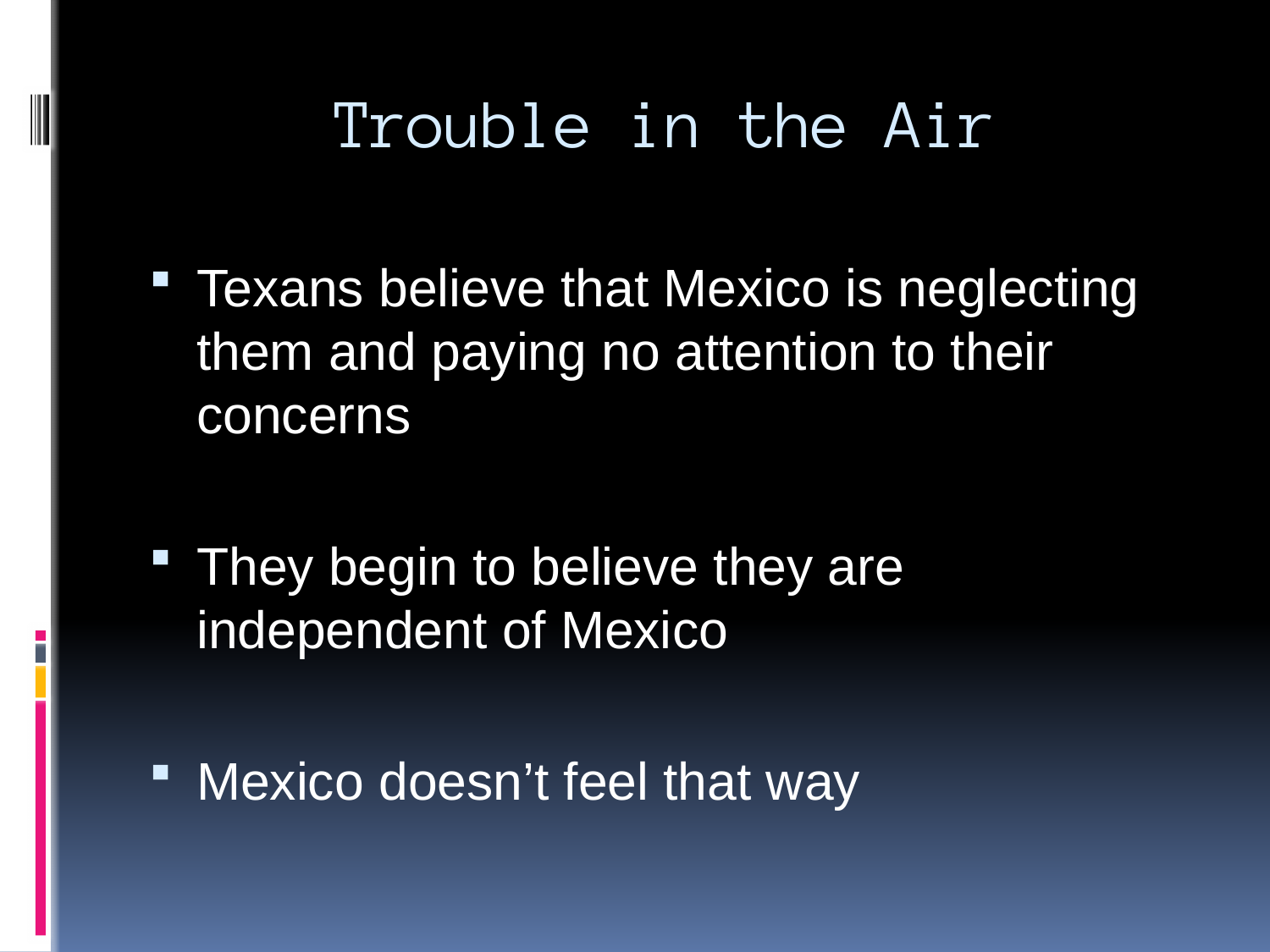

# Trouble in the Air
Texans believe that Mexico is neglecting them and paying no attention to their concerns

They begin to believe they are independent of Mexico

Mexico doesn’t feel that way